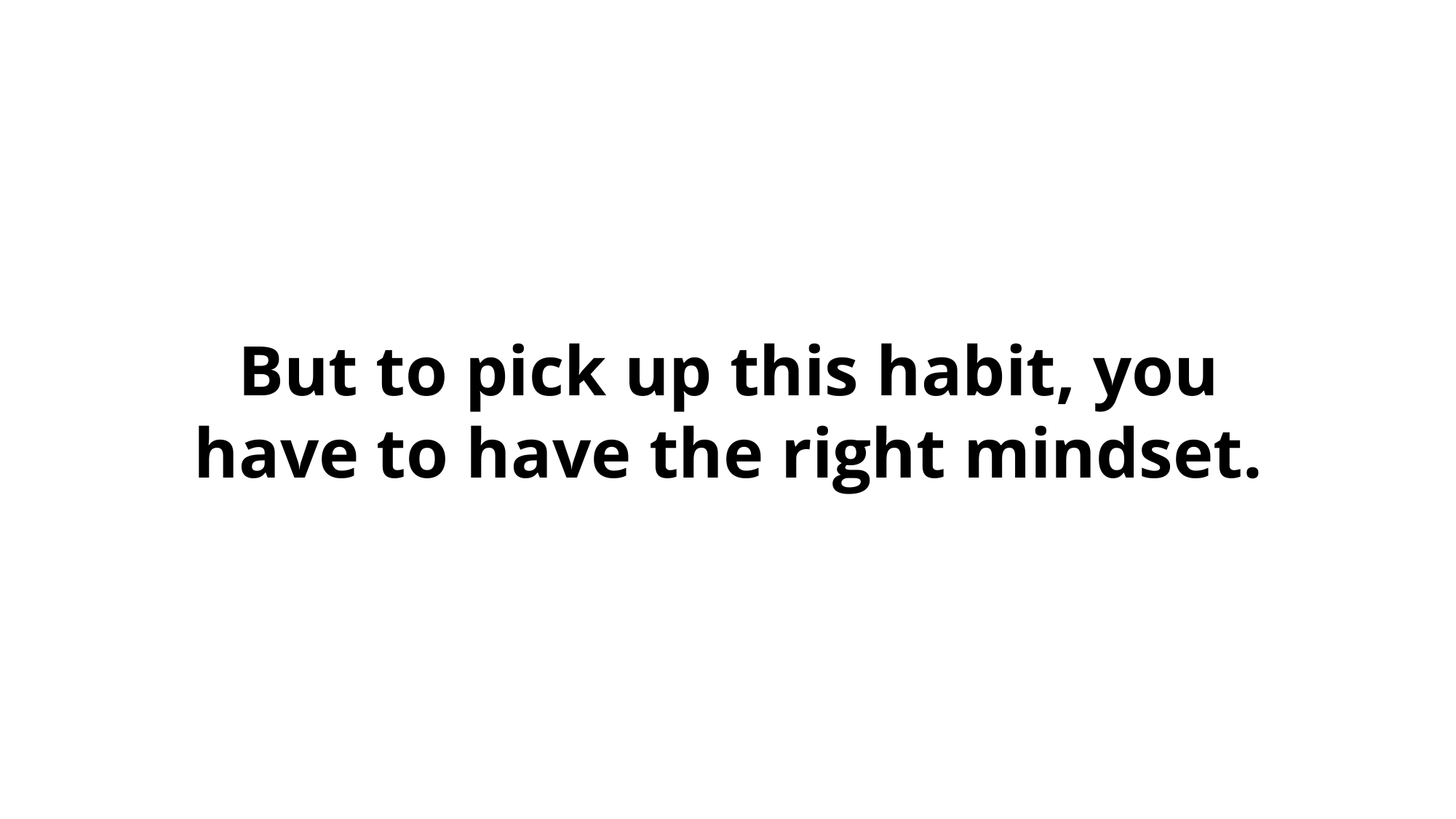

But to pick up this habit, you have to have the right mindset.